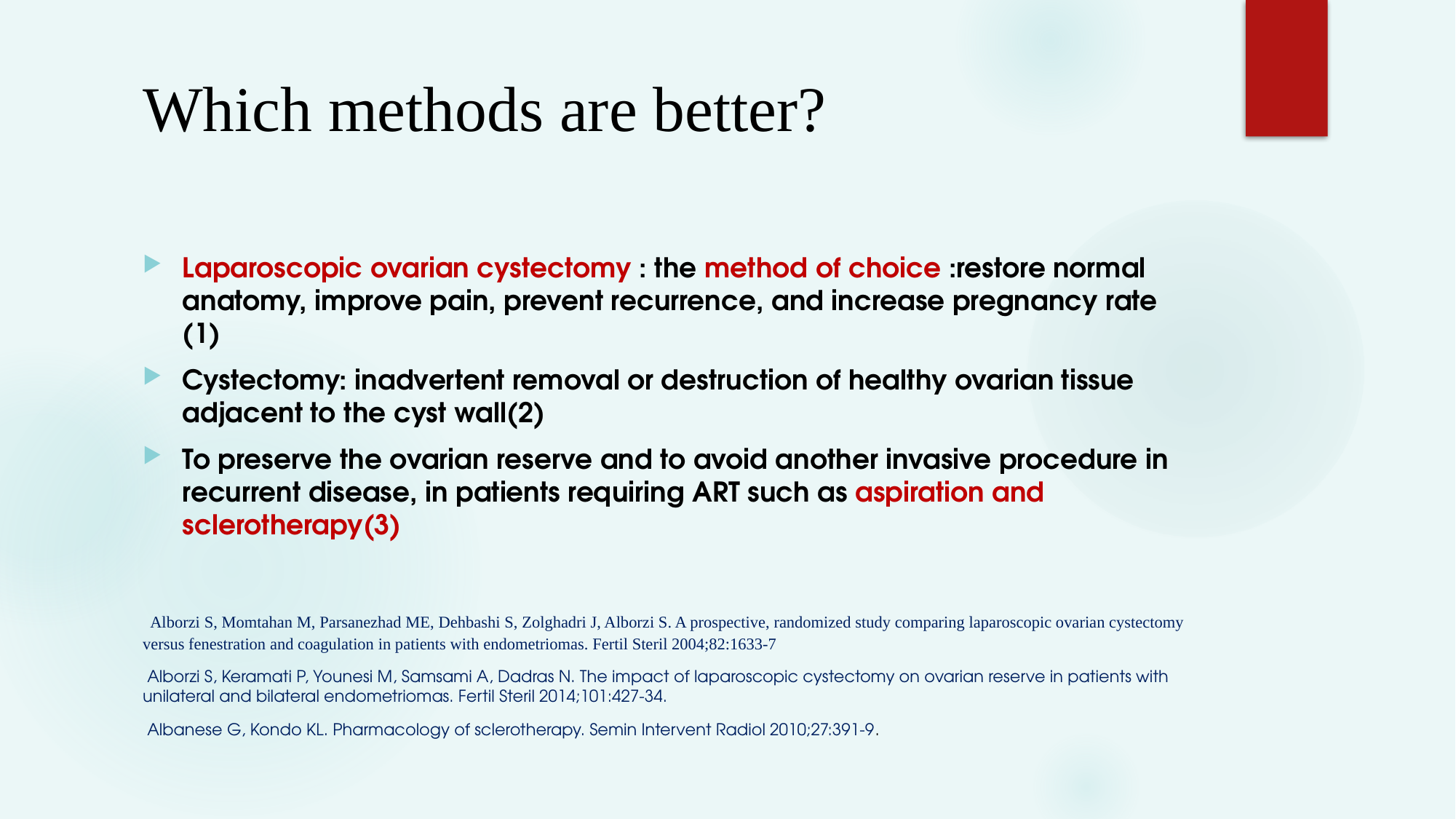

# Which methods are better?
Laparoscopic ovarian cystectomy : the method of choice :restore normal anatomy, improve pain, prevent recurrence, and increase pregnancy rate (1)
Cystectomy: inadvertent removal or destruction of healthy ovarian tissue adjacent to the cyst wall(2)
To preserve the ovarian reserve and to avoid another invasive procedure in recurrent disease, in patients requiring ART such as aspiration and sclerotherapy(3)

 Alborzi S, Momtahan M, Parsanezhad ME, Dehbashi S, Zolghadri J, Alborzi S. A prospective, randomized study comparing laparoscopic ovarian cystectomy versus fenestration and coagulation in patients with endometriomas. Fertil Steril 2004;82:1633-7
 Alborzi S, Keramati P, Younesi M, Samsami A, Dadras N. The impact of laparoscopic cystectomy on ovarian reserve in patients with unilateral and bilateral endometriomas. Fertil Steril 2014;101:427-34.
 Albanese G, Kondo KL. Pharmacology of sclerotherapy. Semin Intervent Radiol 2010;27:391-9.